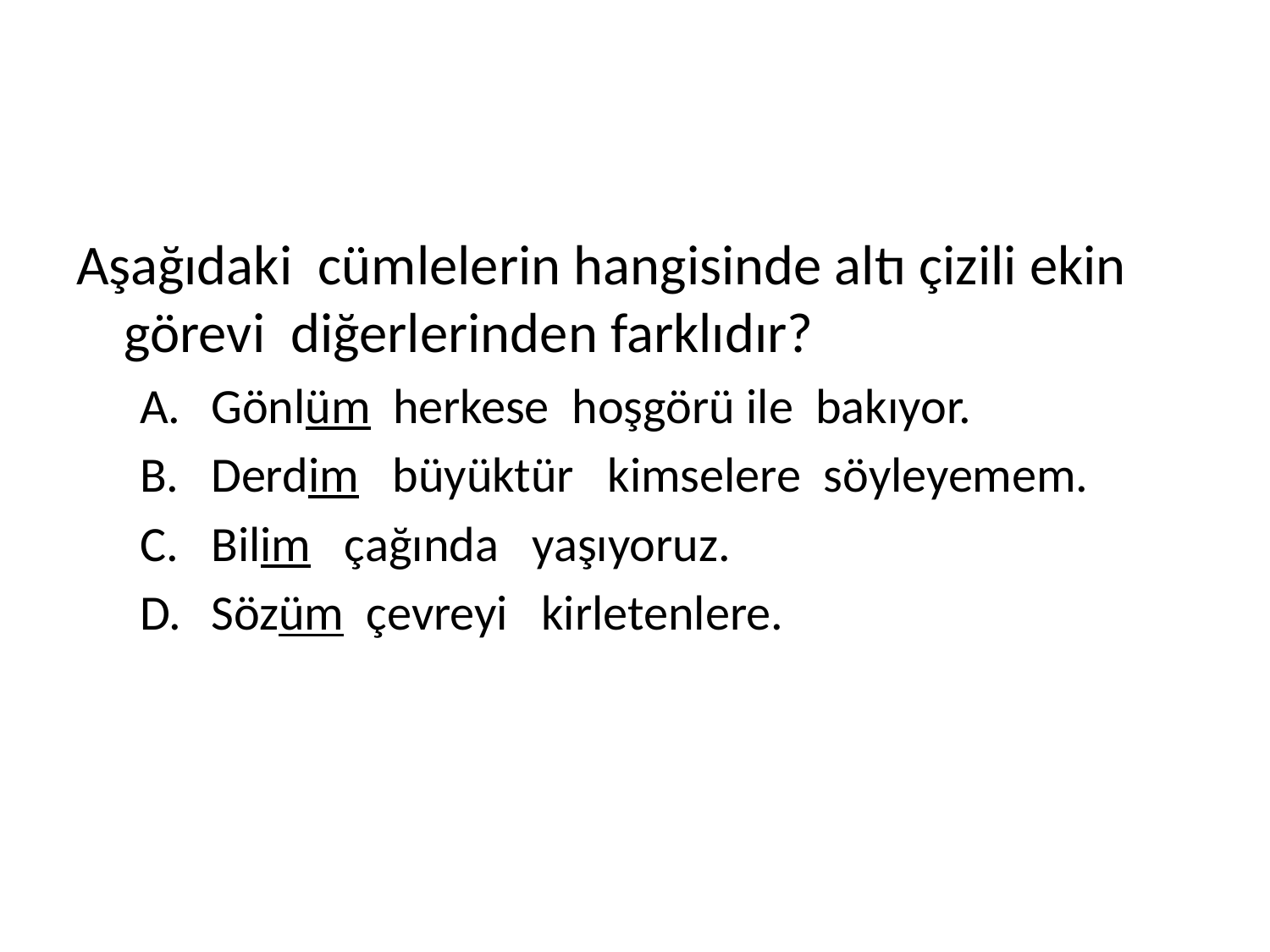

#
Aşağıdaki  cümlelerin hangisinde altı çizili ekin görevi  diğerlerinden farklıdır?
Gönlüm  herkese  hoşgörü ile  bakıyor.
Derdim   büyüktür   kimselere  söyleyemem.
Bilim   çağında   yaşıyoruz.
Sözüm  çevreyi   kirletenlere.